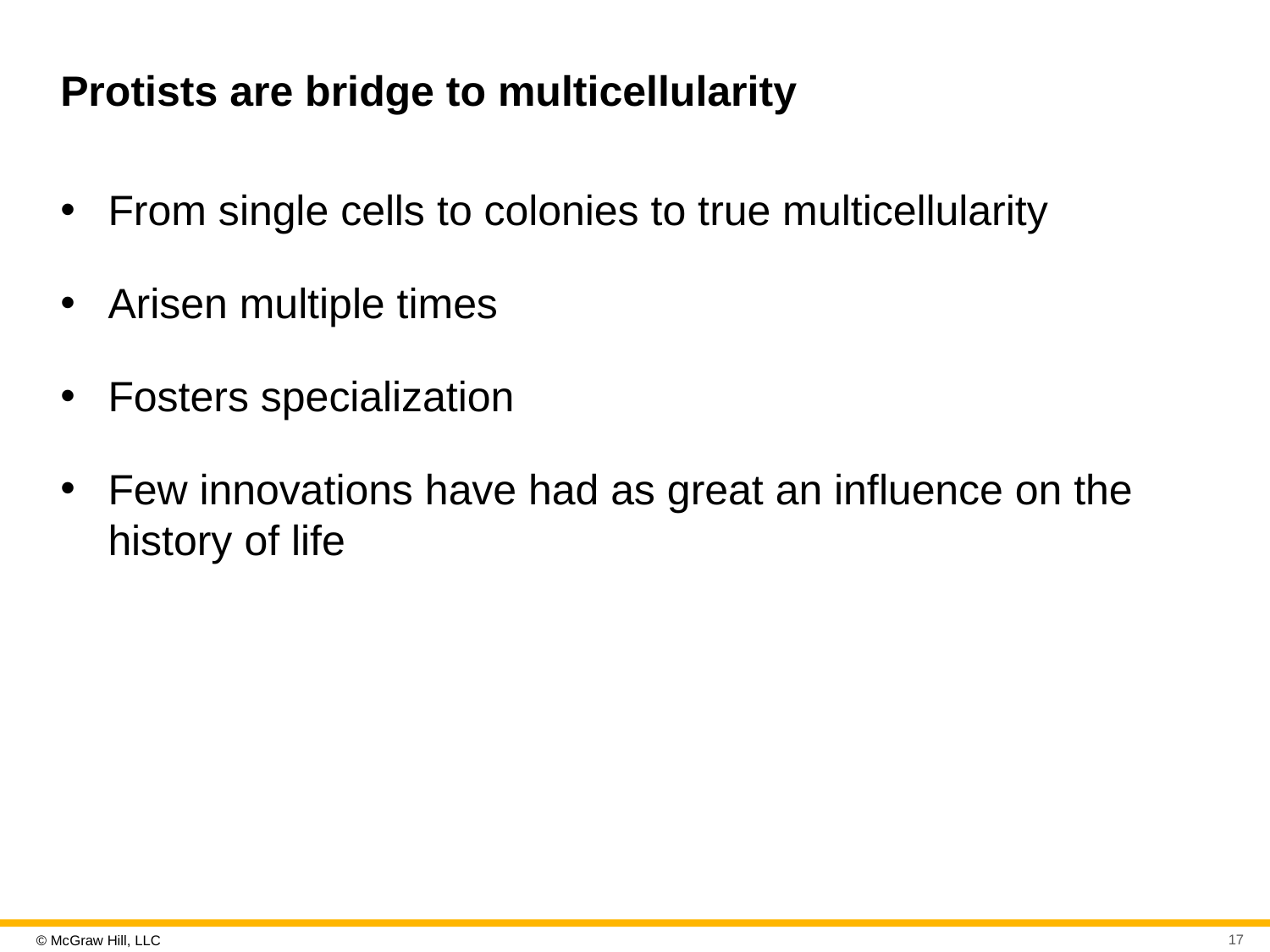

# Protists are bridge to multicellularity
From single cells to colonies to true multicellularity
Arisen multiple times
Fosters specialization
Few innovations have had as great an influence on the history of life
17